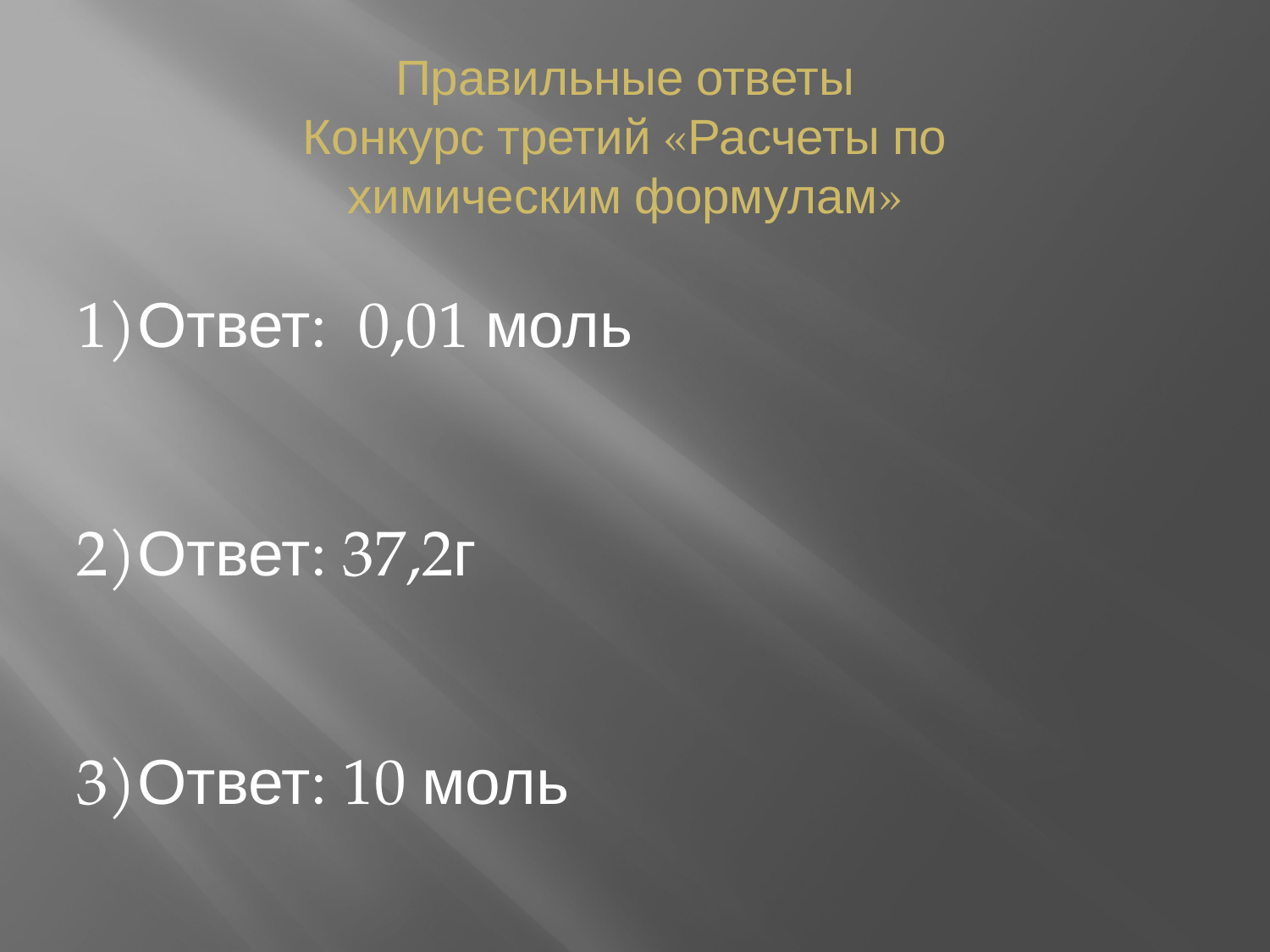

Правильные ответы
Конкурс третий «Расчеты по химическим формулам»
Ответ:  0,01 моль

Ответ: 37,2г

Ответ: 10 моль